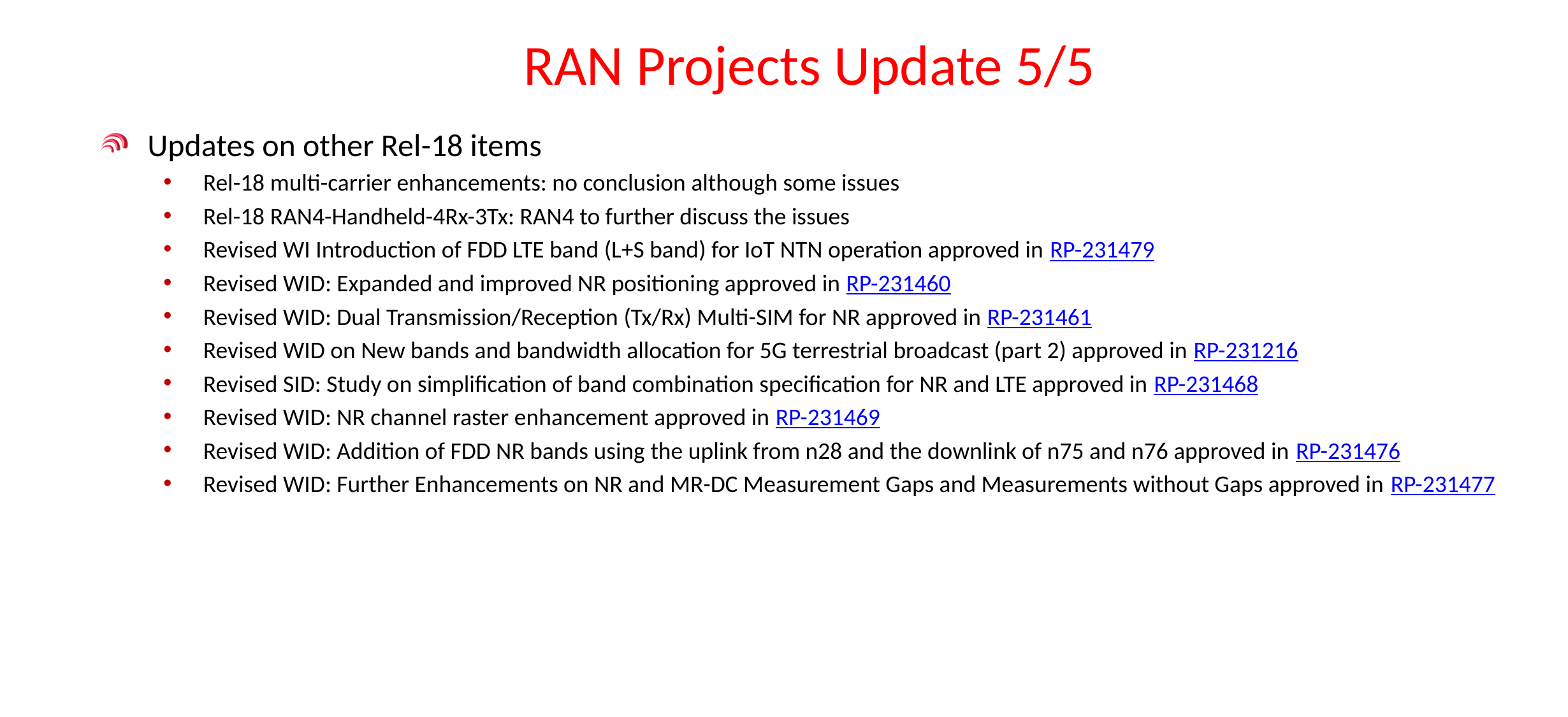

# RAN Projects Update 5/5
Updates on other Rel-18 items
Rel-18 multi-carrier enhancements: no conclusion although some issues
Rel-18 RAN4-Handheld-4Rx-3Tx: RAN4 to further discuss the issues
Revised WI Introduction of FDD LTE band (L+S band) for IoT NTN operation approved in RP-231479
Revised WID: Expanded and improved NR positioning approved in RP-231460
Revised WID: Dual Transmission/Reception (Tx/Rx) Multi-SIM for NR approved in RP-231461
Revised WID on New bands and bandwidth allocation for 5G terrestrial broadcast (part 2) approved in RP-231216
Revised SID: Study on simplification of band combination specification for NR and LTE approved in RP-231468
Revised WID: NR channel raster enhancement approved in RP-231469
Revised WID: Addition of FDD NR bands using the uplink from n28 and the downlink of n75 and n76 approved in RP-231476
Revised WID: Further Enhancements on NR and MR-DC Measurement Gaps and Measurements without Gaps approved in RP-231477